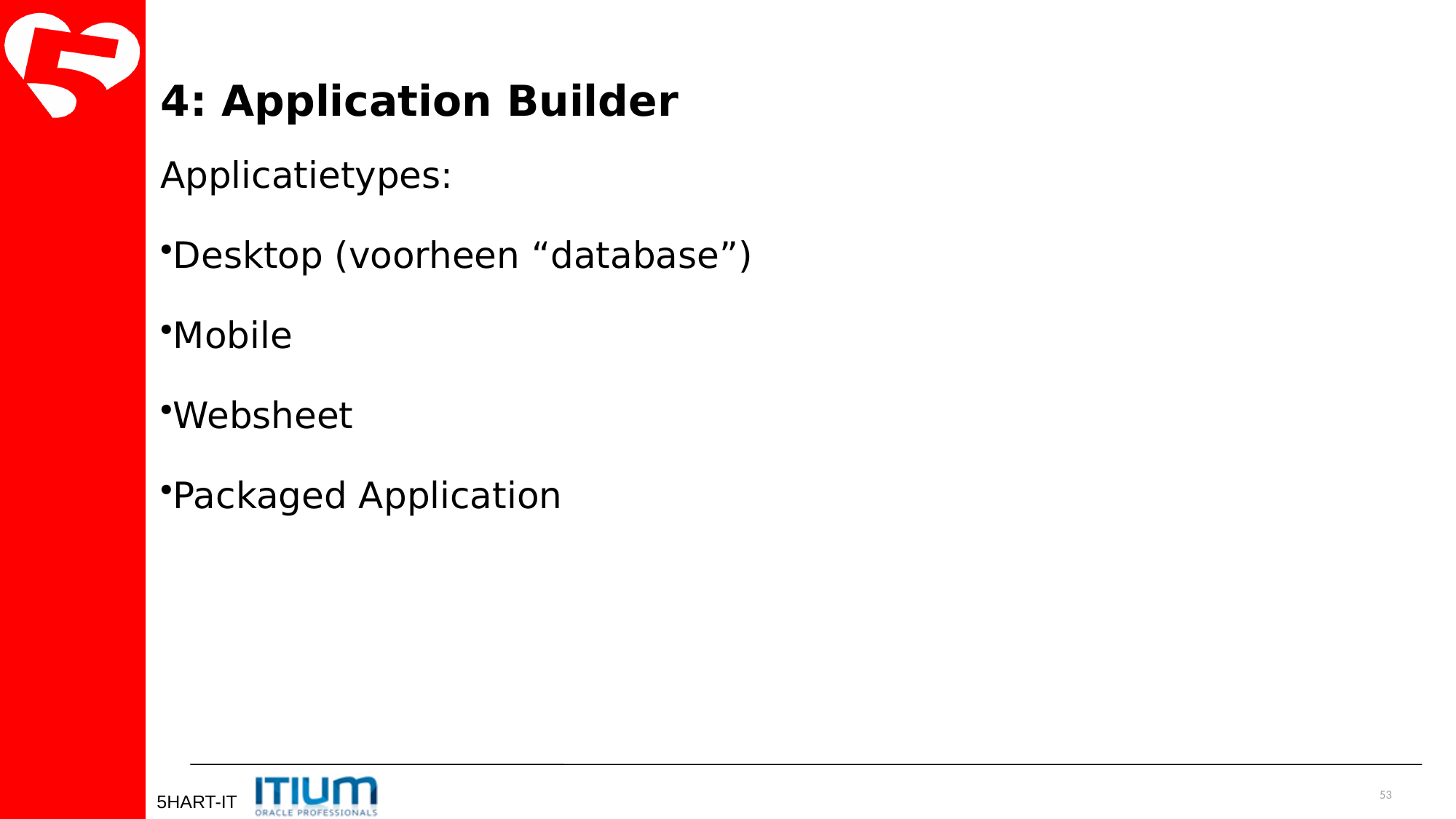

4: Application Builder
Applicatietypes:
Desktop (voorheen “database”)
Mobile
Websheet
Packaged Application

53